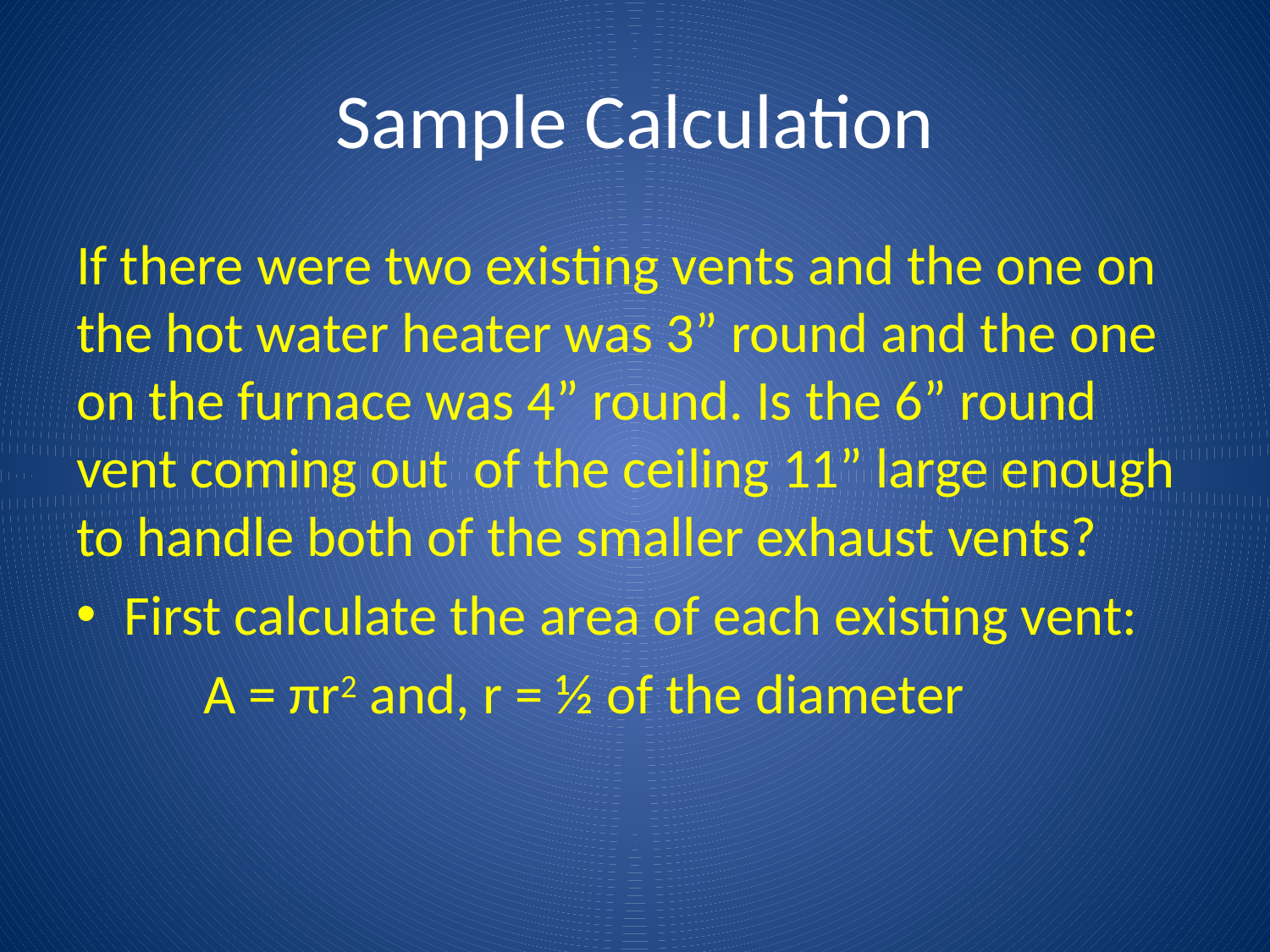

# Sample Calculation
If there were two existing vents and the one on the hot water heater was 3” round and the one on the furnace was 4” round. Is the 6” round vent coming out  of the ceiling 11” large enough to handle both of the smaller exhaust vents?
First calculate the area of each existing vent:
	A = πr2 and, r = ½ of the diameter